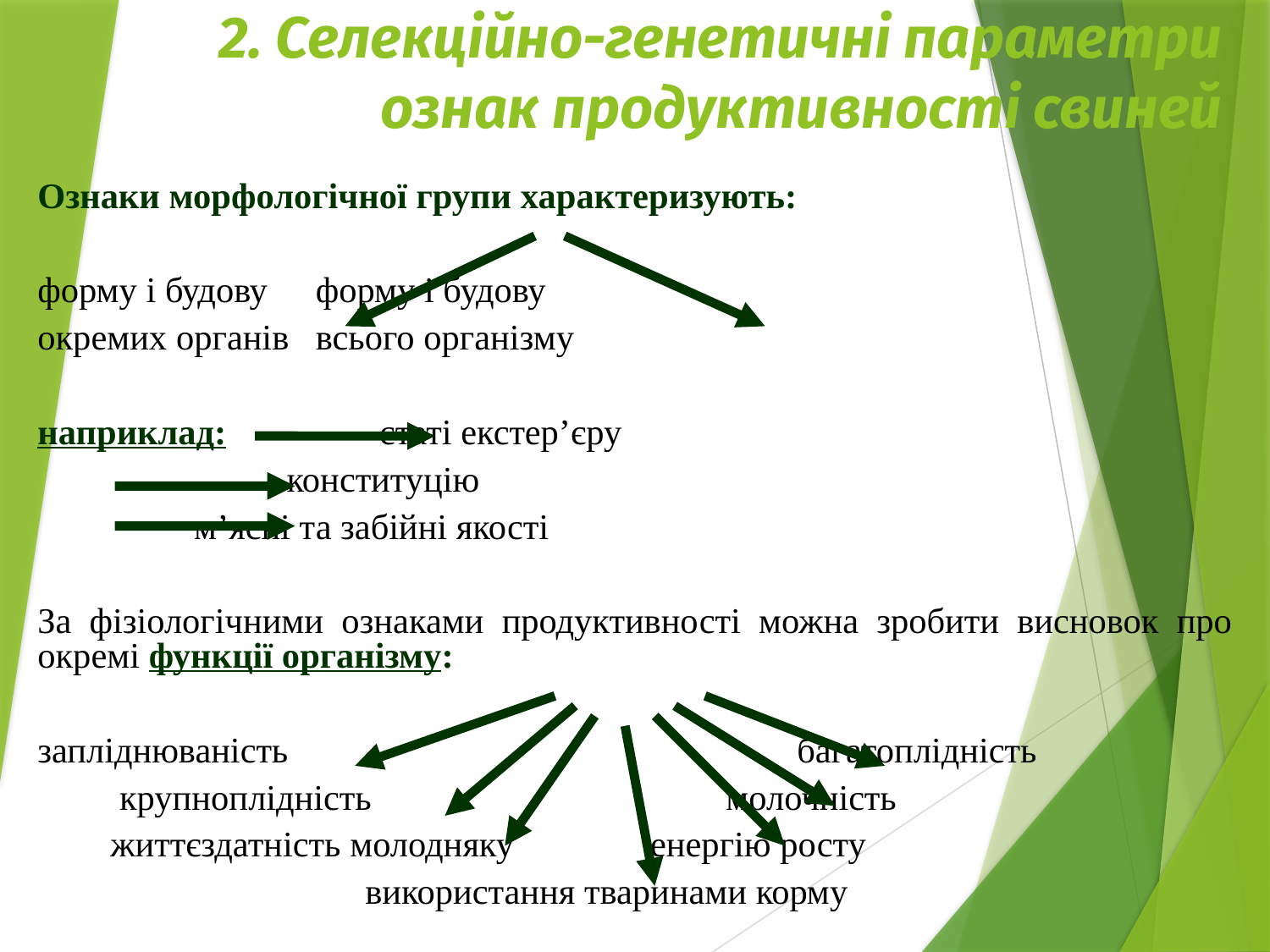

# 2. Селекційно-генетичні параметри ознак продуктивності свиней

Ознаки морфологічної групи характеризують:

форму і будову 				форму і будову
окремих органів 				всього організму

наприклад: 		       статі екстер’єру
	 		       конституцію
			       м’ясні та забійні якості

За фізіологічними ознаками продуктивності можна зробити висновок про окремі функції організму:

запліднюваність                                                        багатоплідність
         крупноплідність                                       молочність
        життєздатність молодняку               енергію росту
                                    використання тваринами корму